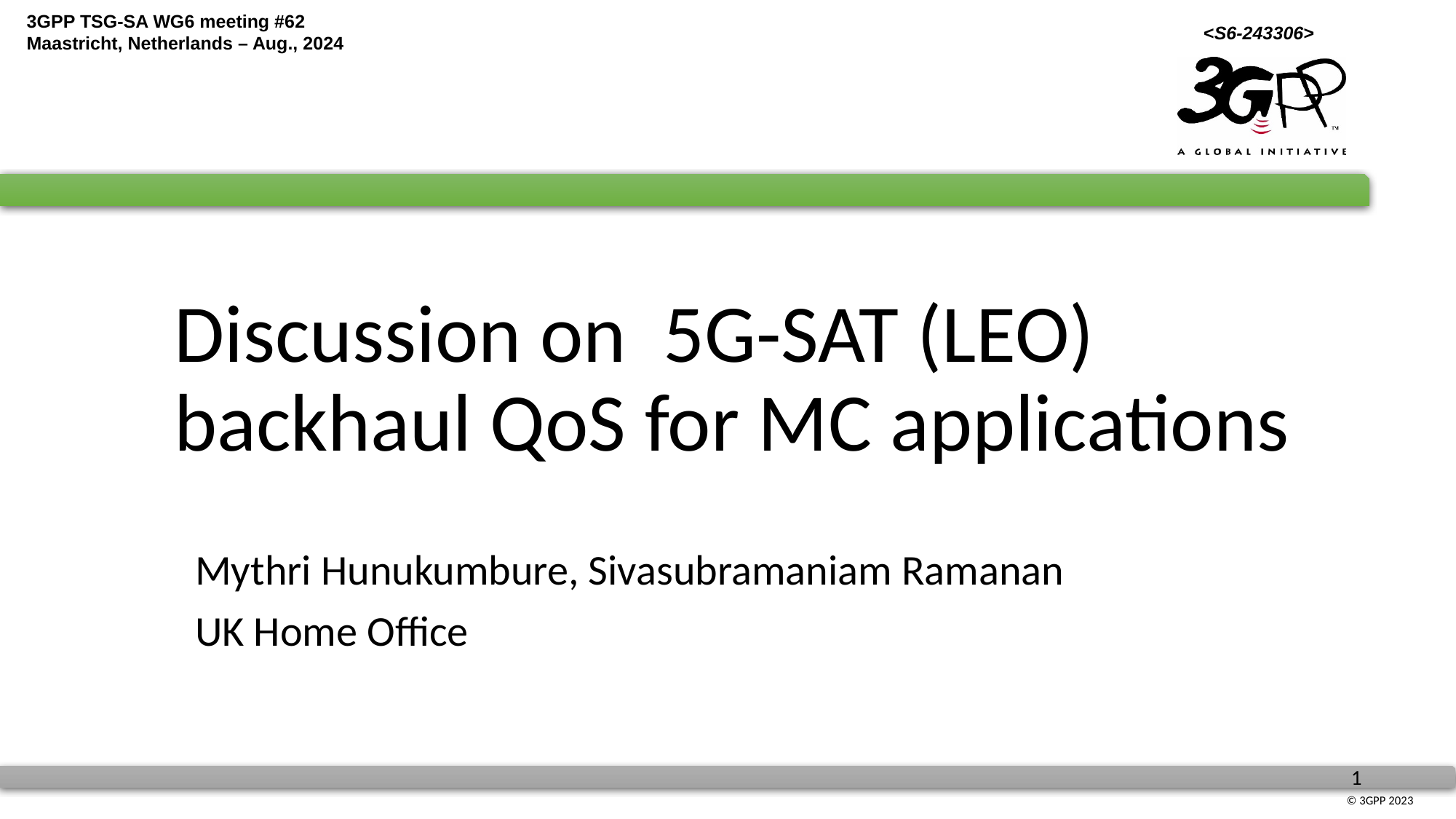

# Discussion on  5G-SAT (LEO) backhaul QoS for MC applications
Mythri Hunukumbure, Sivasubramaniam Ramanan
UK Home Office